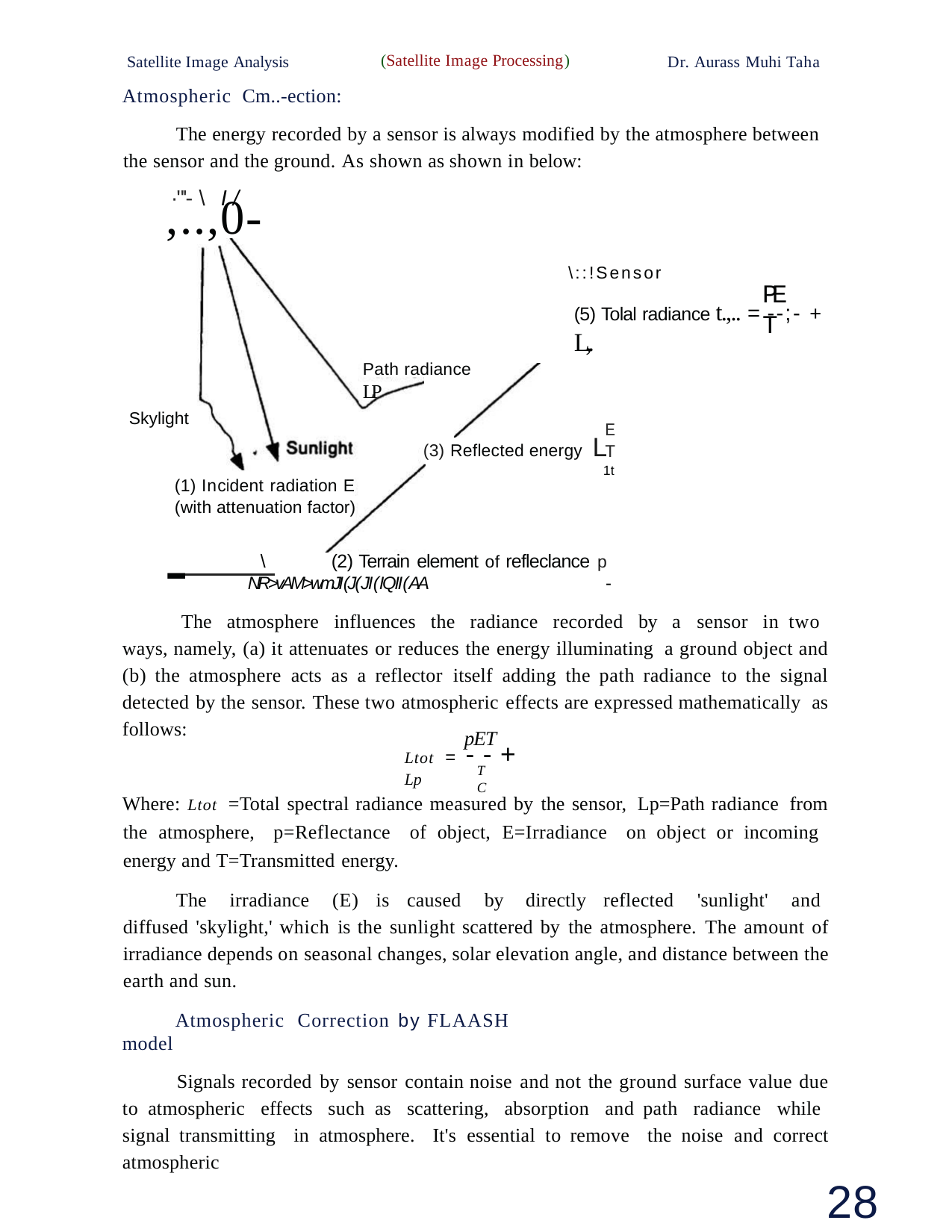

(Satellite Image Processing)
Satellite Image Analysis

Atmospheric  Cm..-ection:
Dr. Aurass Muhi Taha
The energy recorded by a sensor is always modified by the atmosphere between the sensor and the ground. As shown as shown in below:
·"'- \	I/
,..,0-

\::!Sensor
PET
(5) Tolal radiance t.,.. = --;- + L,.
Path radiance  LP
Skylight

ET
(3) Reflected energy  L
1t
(1) Incident radiation E (with attenuation factor)
-
\
(2) Terrain element of refleclance p
NR>vAM>wmJI(J(JI(IQII(AA	-

The  atmosphere  influences  the  radiance  recorded  by  a  sensor  in two  ways, namely, (a) it attenuates or reduces the energy illuminating  a ground object and (b) the atmosphere acts as a reflector itself adding the path radiance to the signal detected by the sensor. These two atmospheric effects are expressed mathematically  as follows:
pET
Ltot  = --+ Lp
TC
Where: Ltot  =Total spectral radiance measured by the sensor,  Lp=Path radiance  from the atmosphere,  p=Reflectance  of object, E=Irradiance  on object or incoming  energy and T=Transmitted energy.

The   irradiance   (E)  is  caused   by   directly  reflected   'sunlight'   and  diffused 'skylight,' which is the sunlight scattered by the atmosphere. The amount of irradiance depends on seasonal changes, solar elevation angle, and distance between the earth and sun.

Atmospheric  Correction by FLAASH model

Signals recorded by sensor contain noise and not the ground surface value due to atmospheric  effects  such as  scattering,  absorption  and path  radiance  while  signal transmitting  in atmosphere.  It's essential to remove  the noise and correct atmospheric
28